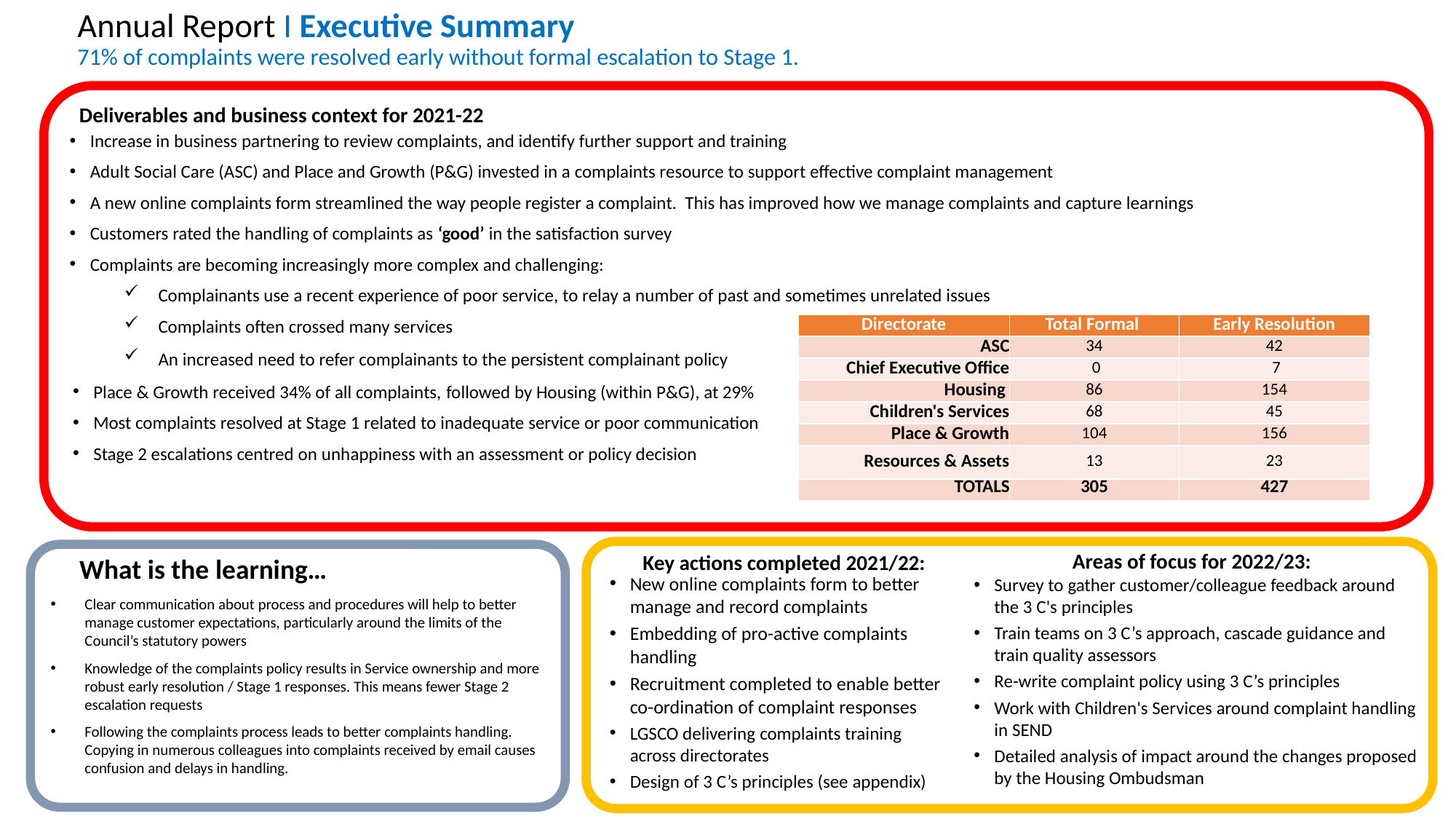

# Annual Report I Executive Summary 71% of complaints were resolved early without formal escalation to Stage 1.

Deliverables and business context for 2021-22
Increase in business partnering to review complaints, and identify further support and training
Adult Social Care (ASC) and Place and Growth (P&G) invested in a complaints resource to support effective complaint management
A new online complaints form streamlined the way people register a complaint.  This has improved how we manage complaints and capture learnings
Customers rated the handling of complaints as ‘good’ in the satisfaction survey
Complaints are becoming increasingly more complex and challenging:
Complainants use a recent experience of poor service, to relay a number of past and sometimes unrelated issues
Complaints often crossed many services
An increased need to refer complainants to the persistent complainant policy
| Directorate​ | Total Formal ​ | Early Resolution |
| --- | --- | --- |
| ASC​ | 34 | 42 |
| Chief Executive Office​ | 0 | 7 |
| Housing | 86 | 154 |
| Children's Services | 68 | 45 |
| Place & Growth​ | 104 | 156 |
| Resources & Assets​ | 13 | 23 |
| TOTALS | 305 | 427 |
Place & Growth received 34% of all complaints, followed by Housing (within P&G), at 29%
Most complaints resolved at Stage 1 related to inadequate service or poor communication
Stage 2 escalations centred on unhappiness with an assessment or policy decision

Areas of focus for 2022/23:
Key actions completed 2021/22:

What is the learning…
New online complaints form to better manage and record complaints
Embedding of pro-active complaints handling
Recruitment completed to enable better co-ordination of complaint responses
LGSCO delivering complaints training across directorates
Design of 3 C’s principles (see appendix)
Survey to gather customer/colleague feedback around the 3 C's principles
Train teams on 3 C’s approach, cascade guidance and train quality assessors
Re-write complaint policy using 3 C’s principles
Work with Children's Services around complaint handling in SEND
Detailed analysis of impact around the changes proposed by the Housing Ombudsman
Clear communication about process and procedures will help to better manage customer expectations, particularly around the limits of the Council’s statutory powers
Knowledge of the complaints policy results in Service ownership and more robust early resolution / Stage 1 responses. This means fewer Stage 2 escalation requests
Following the complaints process leads to better complaints handling. Copying in numerous colleagues into complaints received by email causes confusion and delays in handling.